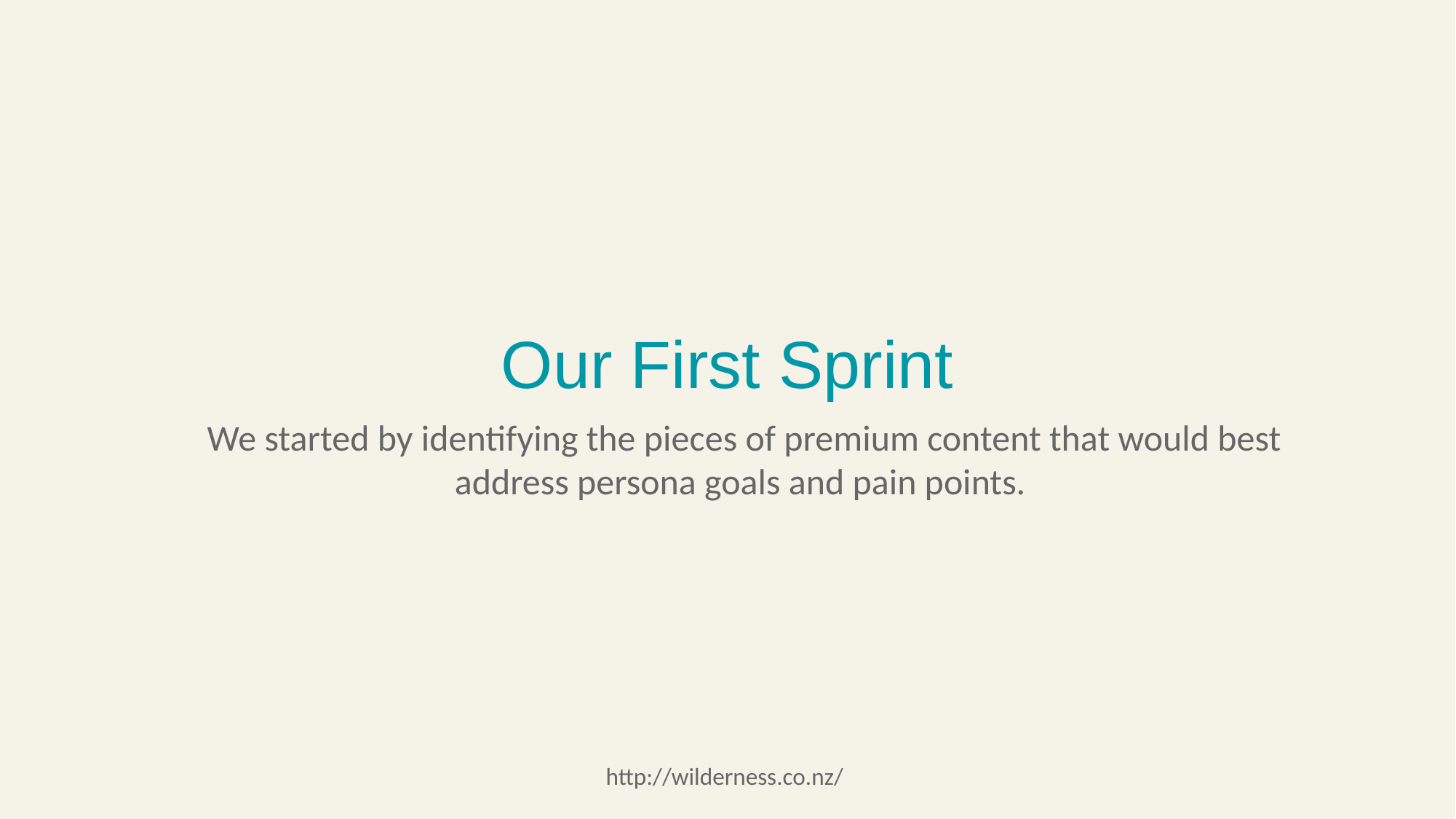

# Our First Sprint
We started by identifying the pieces of premium content that would best address persona goals and pain points.

http://wilderness.co.nz/